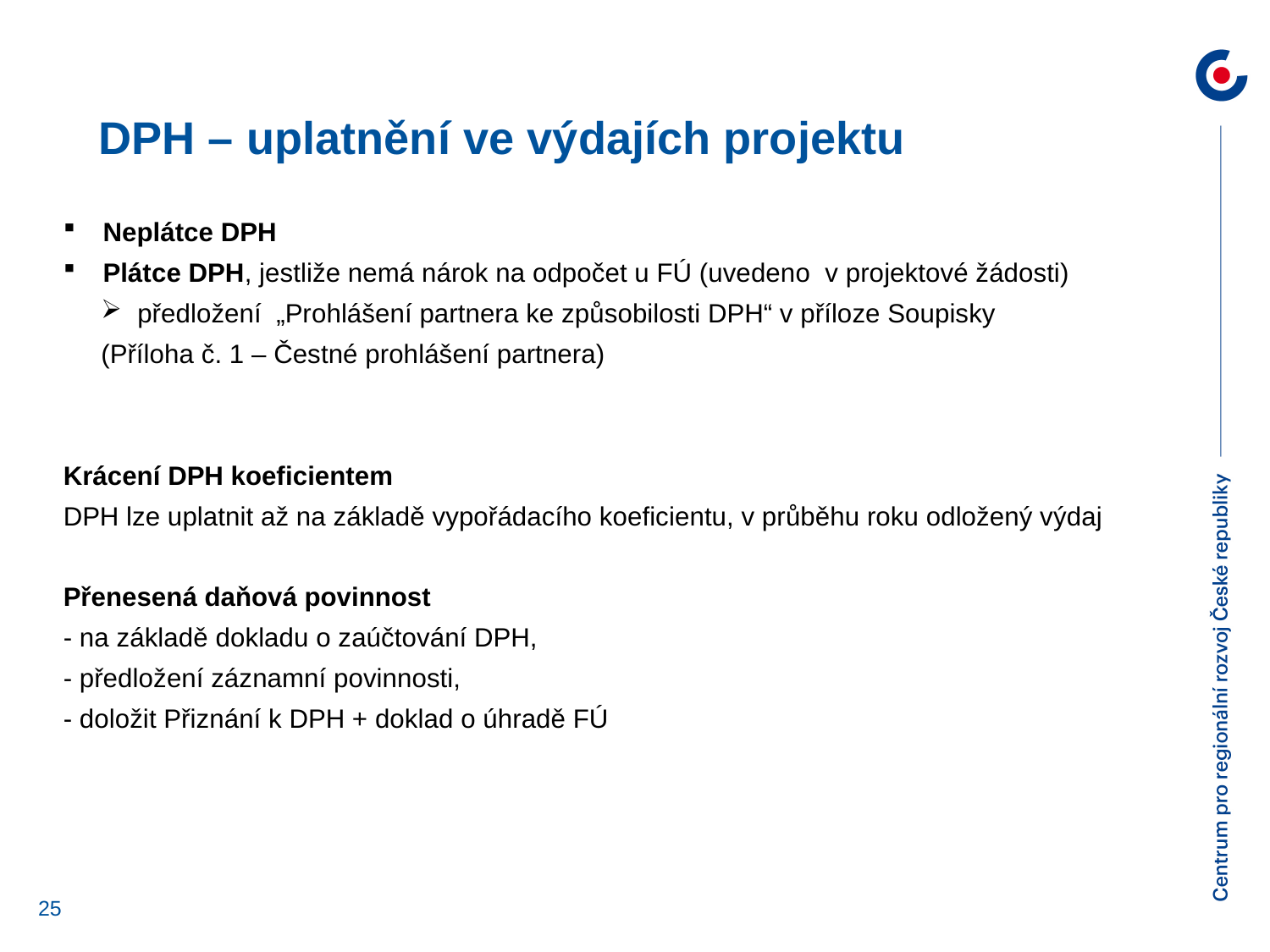

DPH – uplatnění ve výdajích projektu
Neplátce DPH
Plátce DPH, jestliže nemá nárok na odpočet u FÚ (uvedeno  v projektové žádosti)
předložení  „Prohlášení partnera ke způsobilosti DPH“ v příloze Soupisky
(Příloha č. 1 – Čestné prohlášení partnera)

Krácení DPH koeficientem
DPH lze uplatnit až na základě vypořádacího koeficientu, v průběhu roku odložený výdaj

Přenesená daňová povinnost
- na základě dokladu o zaúčtování DPH,
- předložení záznamní povinnosti,
- doložit Přiznání k DPH + doklad o úhradě FÚ
25